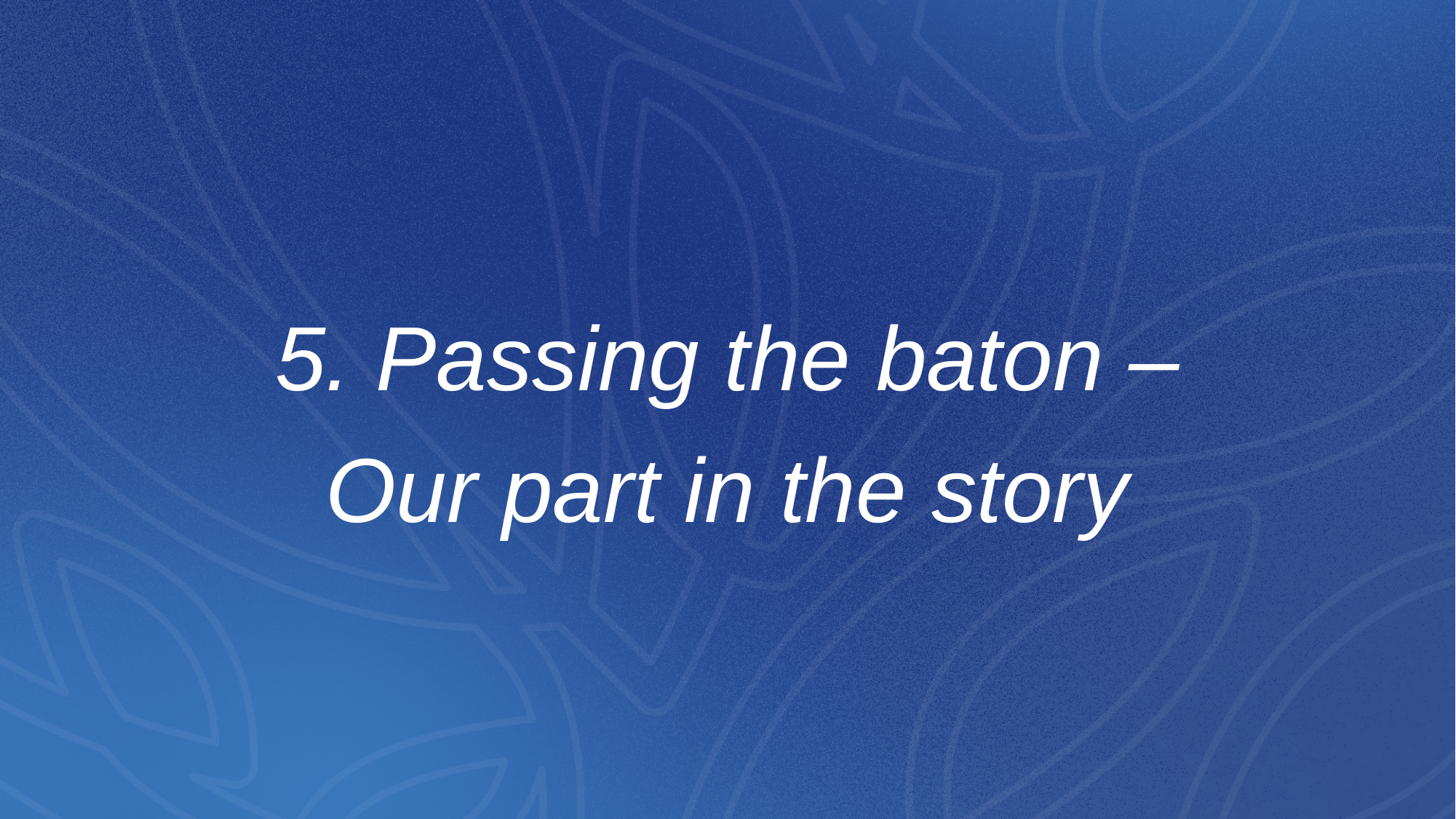

# 5. Passing the baton – Our part in the story